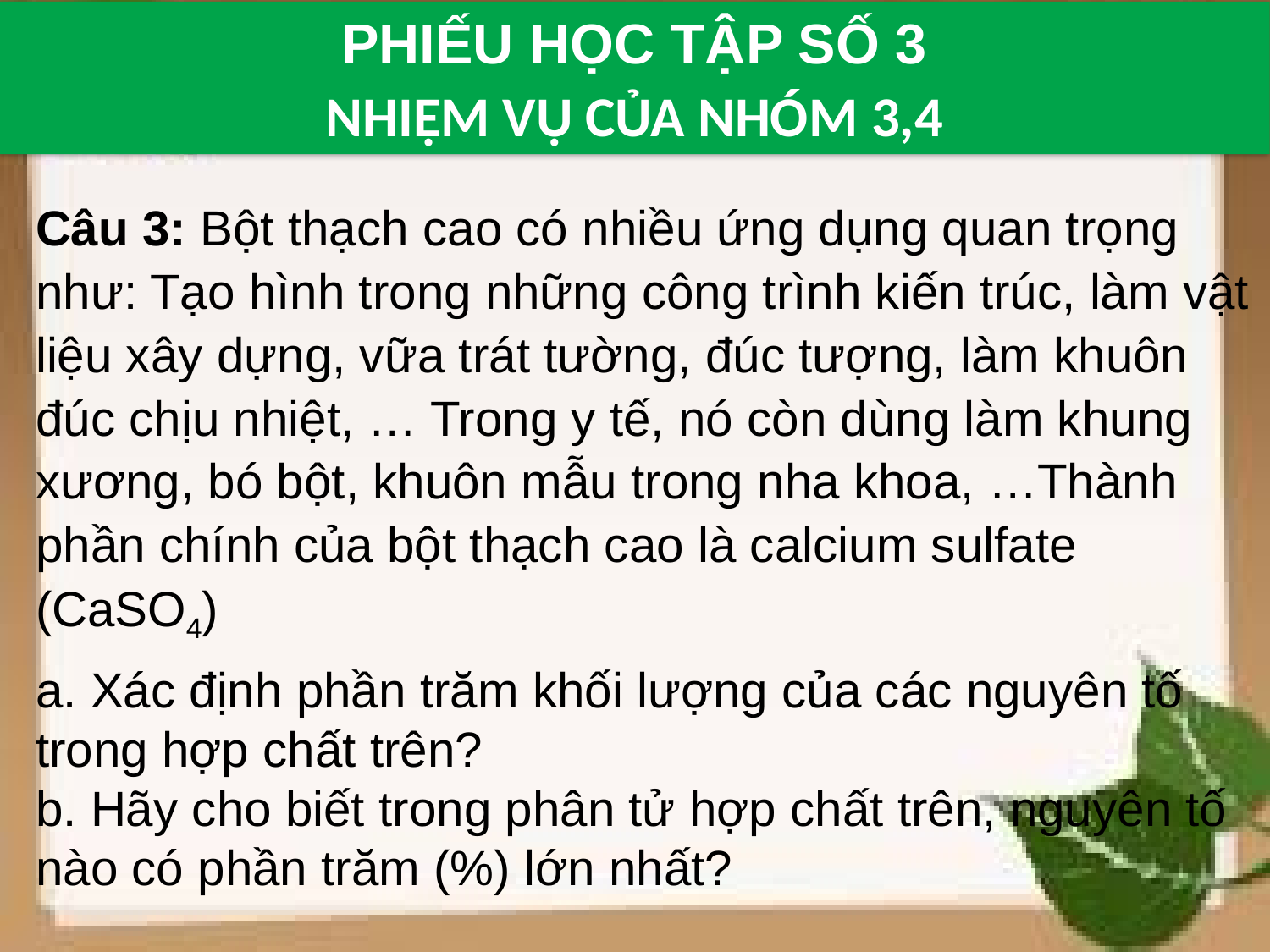

PHIẾU HỌC TẬP SỐ 3
NHIỆM VỤ CỦA NHÓM 3,4
Câu 3: Bột thạch cao có nhiều ứng dụng quan trọng như: Tạo hình trong những công trình kiến trúc, làm vật liệu xây dựng, vữa trát tường, đúc tượng, làm khuôn đúc chịu nhiệt, … Trong y tế, nó còn dùng làm khung xương, bó bột, khuôn mẫu trong nha khoa, …Thành phần chính của bột thạch cao là calcium sulfate (CaSO4)
a. Xác định phần trăm khối lượng của các nguyên tố trong hợp chất trên?
b. Hãy cho biết trong phân tử hợp chất trên, nguyên tố nào có phần trăm (%) lớn nhất?